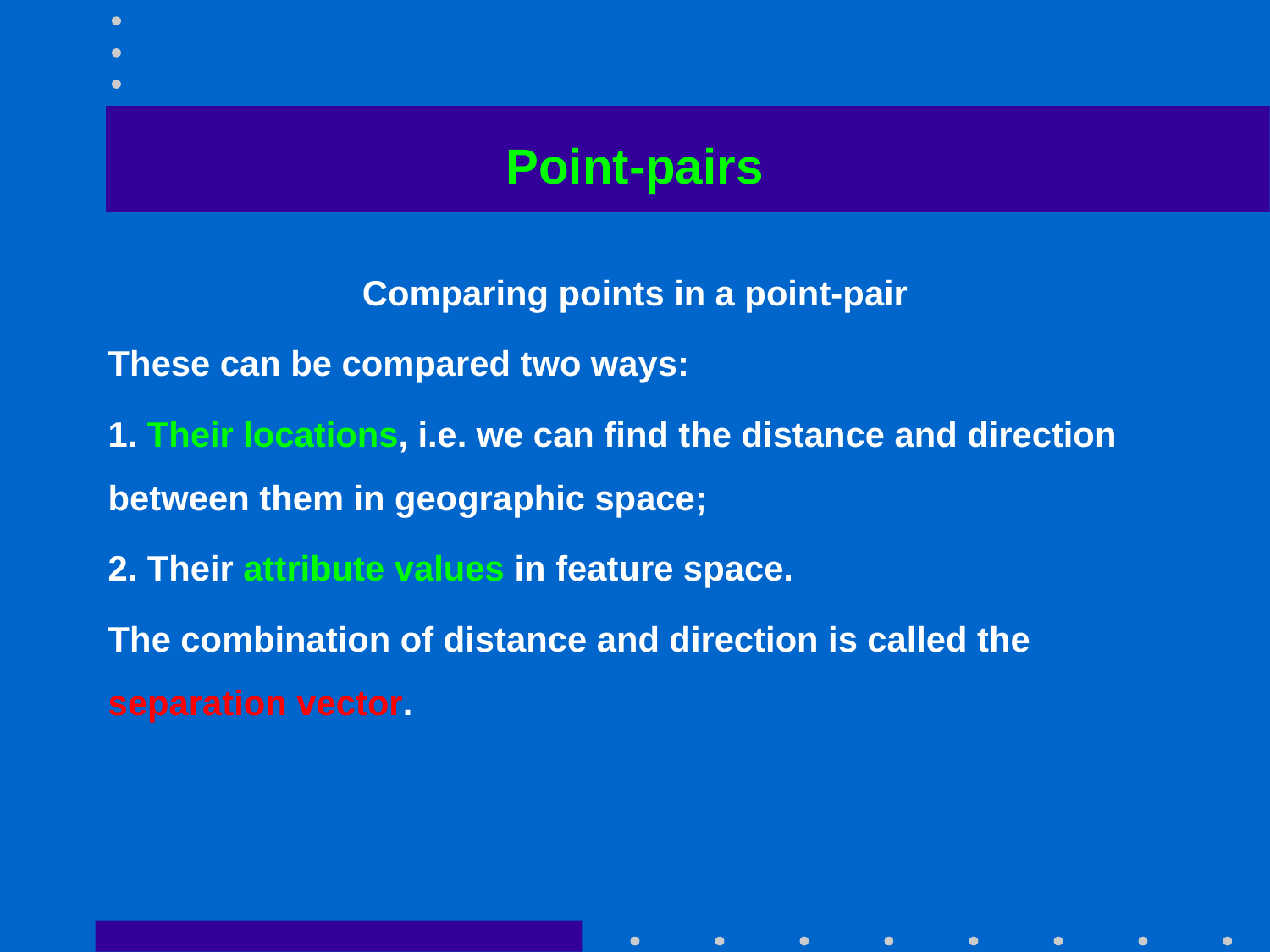

# Point-pairs
Comparing points in a point-pair
These can be compared two ways:
1. Their locations, i.e. we can find the distance and direction between them in geographic space;
2. Their attribute values in feature space.
The combination of distance and direction is called the separation vector.